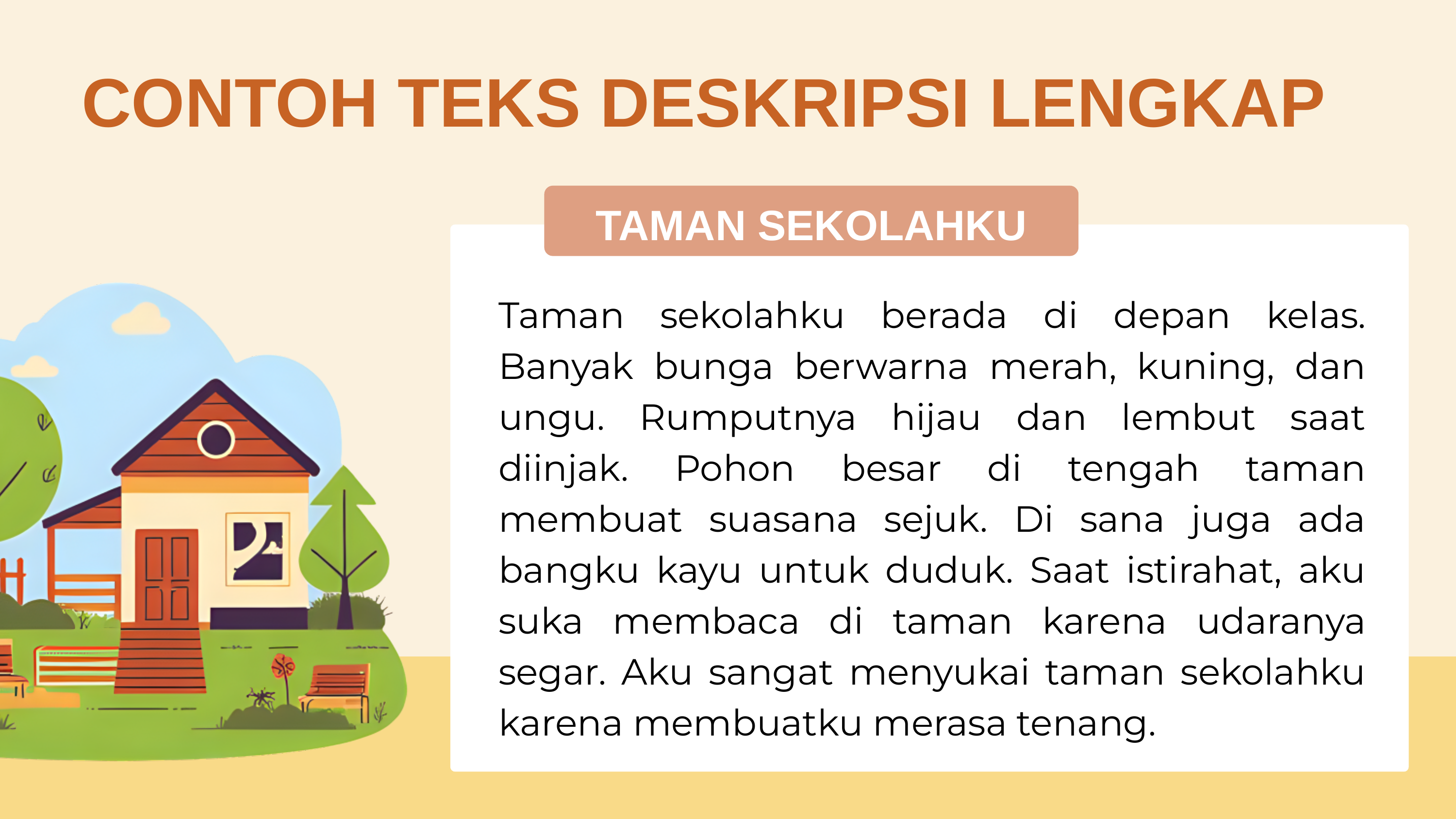

CONTOH TEKS DESKRIPSI LENGKAP

TAMAN SEKOLAHKU

Taman sekolahku berada di depan kelas. Banyak bunga berwarna merah, kuning, dan ungu. Rumputnya hijau dan lembut saat diinjak. Pohon besar di tengah taman membuat suasana sejuk. Di sana juga ada bangku kayu untuk duduk. Saat istirahat, aku suka membaca di taman karena udaranya segar. Aku sangat menyukai taman sekolahku karena membuatku merasa tenang.